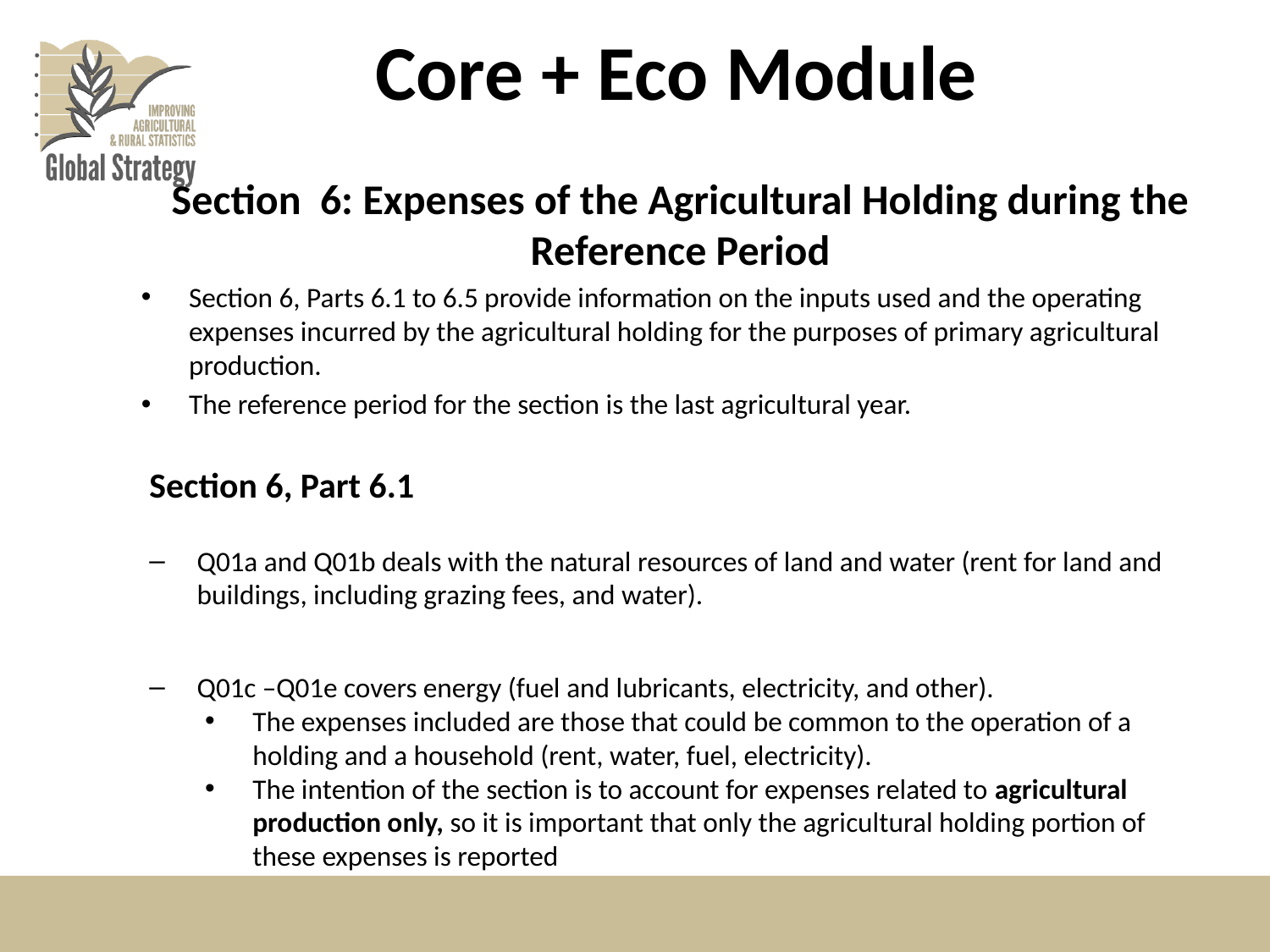

# Core + Eco Module
Section  6: Expenses of the Agricultural Holding during the Reference Period
Section 6, Parts 6.1 to 6.5 provide information on the inputs used and the operating expenses incurred by the agricultural holding for the purposes of primary agricultural production.
The reference period for the section is the last agricultural year.

Section 6, Part 6.1

Q01a and Q01b deals with the natural resources of land and water (rent for land and buildings, including grazing fees, and water).

Q01c –Q01e covers energy (fuel and lubricants, electricity, and other).
The expenses included are those that could be common to the operation of a holding and a household (rent, water, fuel, electricity).
The intention of the section is to account for expenses related to agricultural production only, so it is important that only the agricultural holding portion of these expenses is reported